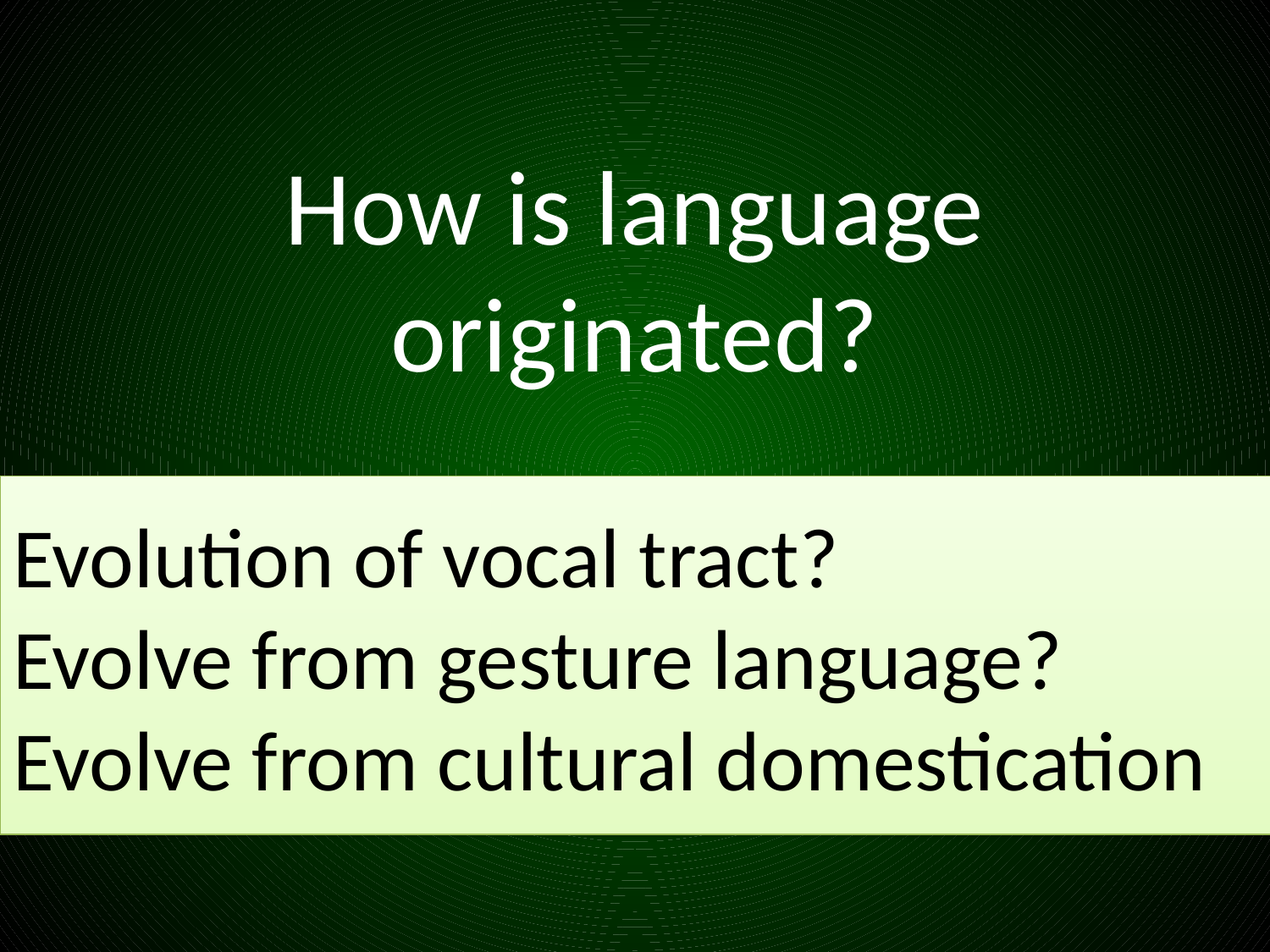

How is language originated?
# Evolution of vocal tract? Evolve from gesture language? Evolve from cultural domestication